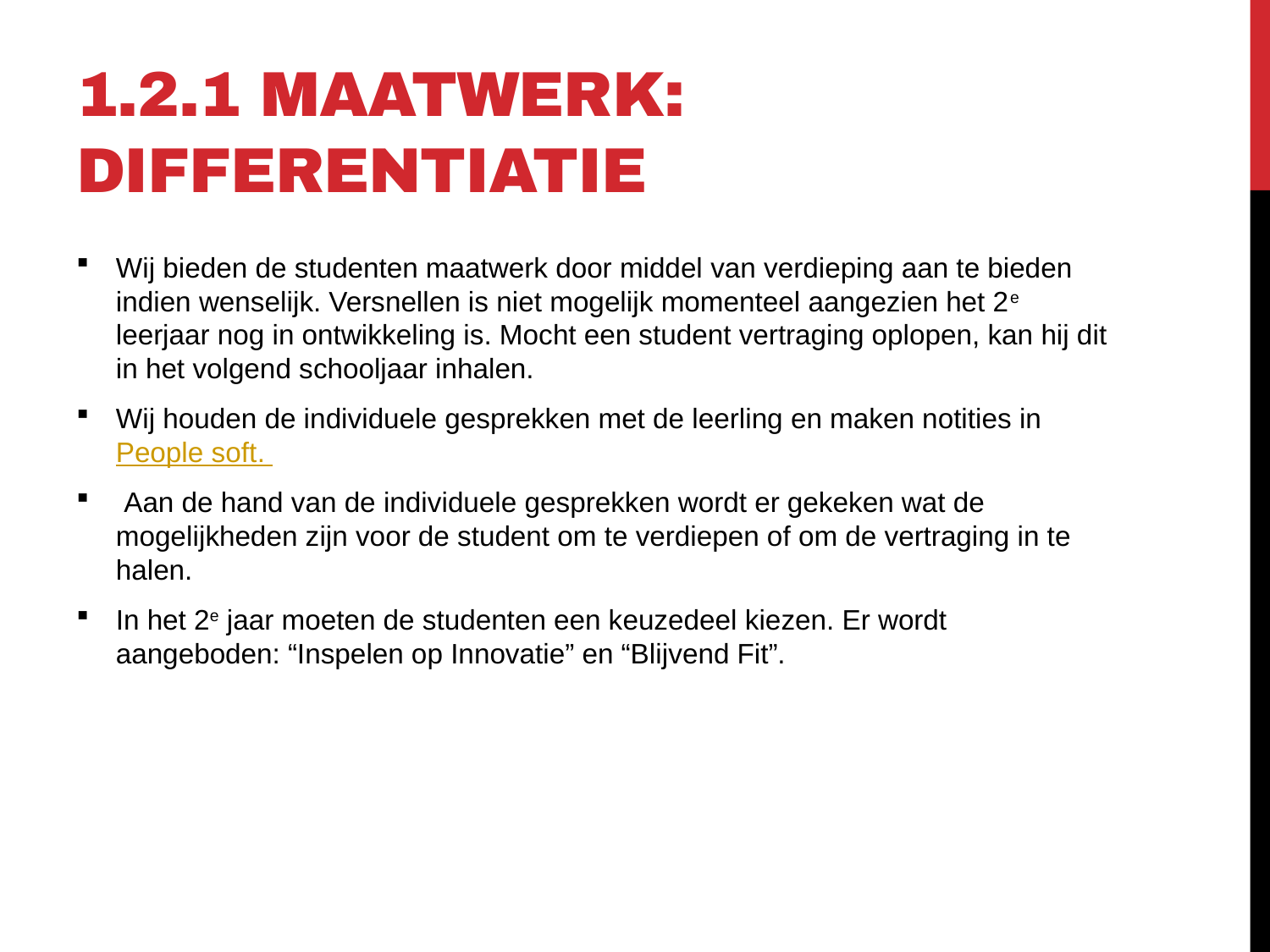

# 1.2.1 Maatwerk: Differentiatie
Wij bieden de studenten maatwerk door middel van verdieping aan te bieden indien wenselijk. Versnellen is niet mogelijk momenteel aangezien het 2e leerjaar nog in ontwikkeling is. Mocht een student vertraging oplopen, kan hij dit in het volgend schooljaar inhalen.
Wij houden de individuele gesprekken met de leerling en maken notities in People soft.
 Aan de hand van de individuele gesprekken wordt er gekeken wat de mogelijkheden zijn voor de student om te verdiepen of om de vertraging in te halen.
In het 2e jaar moeten de studenten een keuzedeel kiezen. Er wordt aangeboden: “Inspelen op Innovatie” en “Blijvend Fit”.